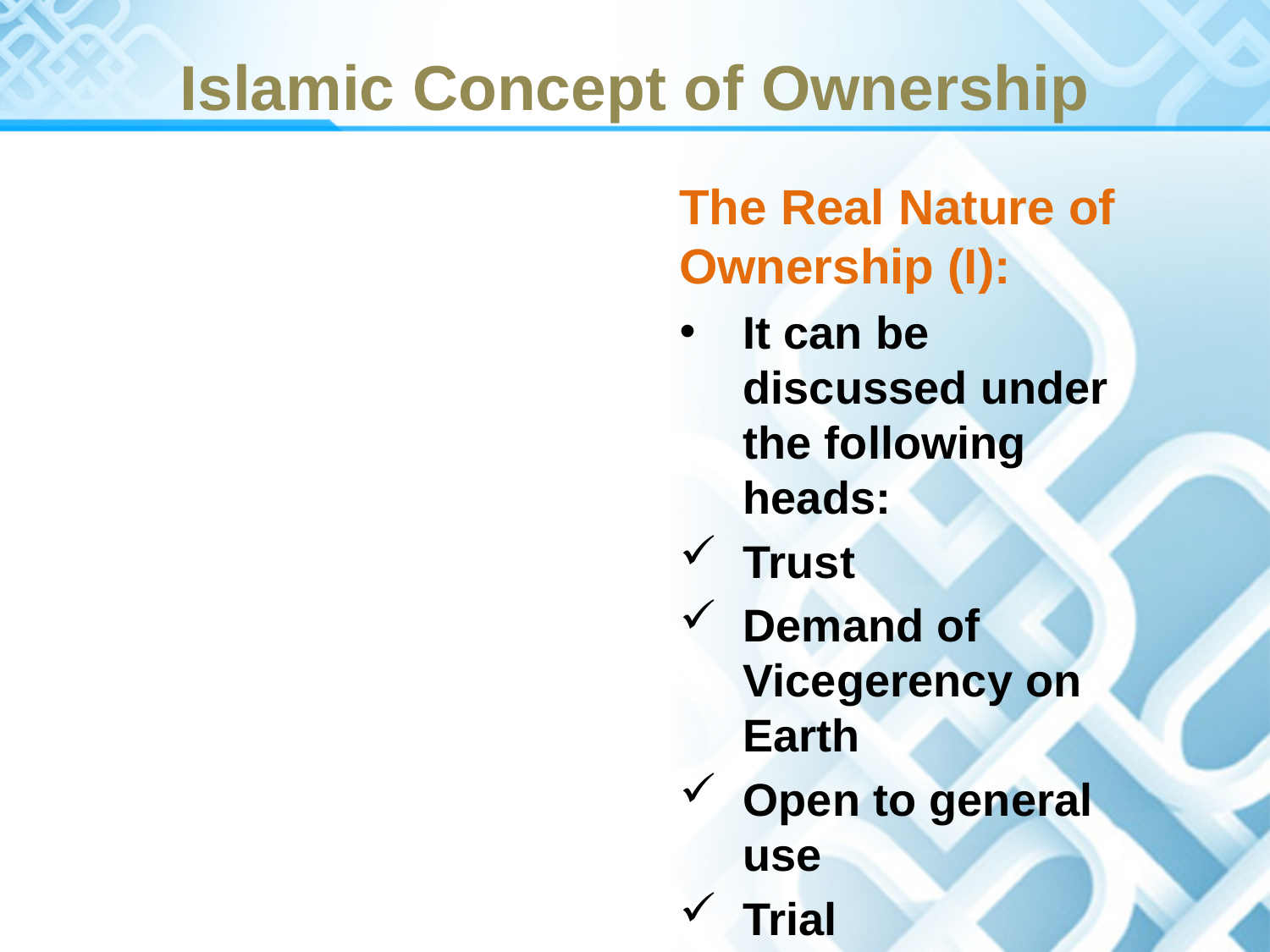

Islamic Concept of Ownership
The Real Nature of Ownership (I):
It can be discussed under the following heads:
Trust
Demand of Vicegerency on Earth
Open to general use
Trial
Acting upon the commands of Shariah